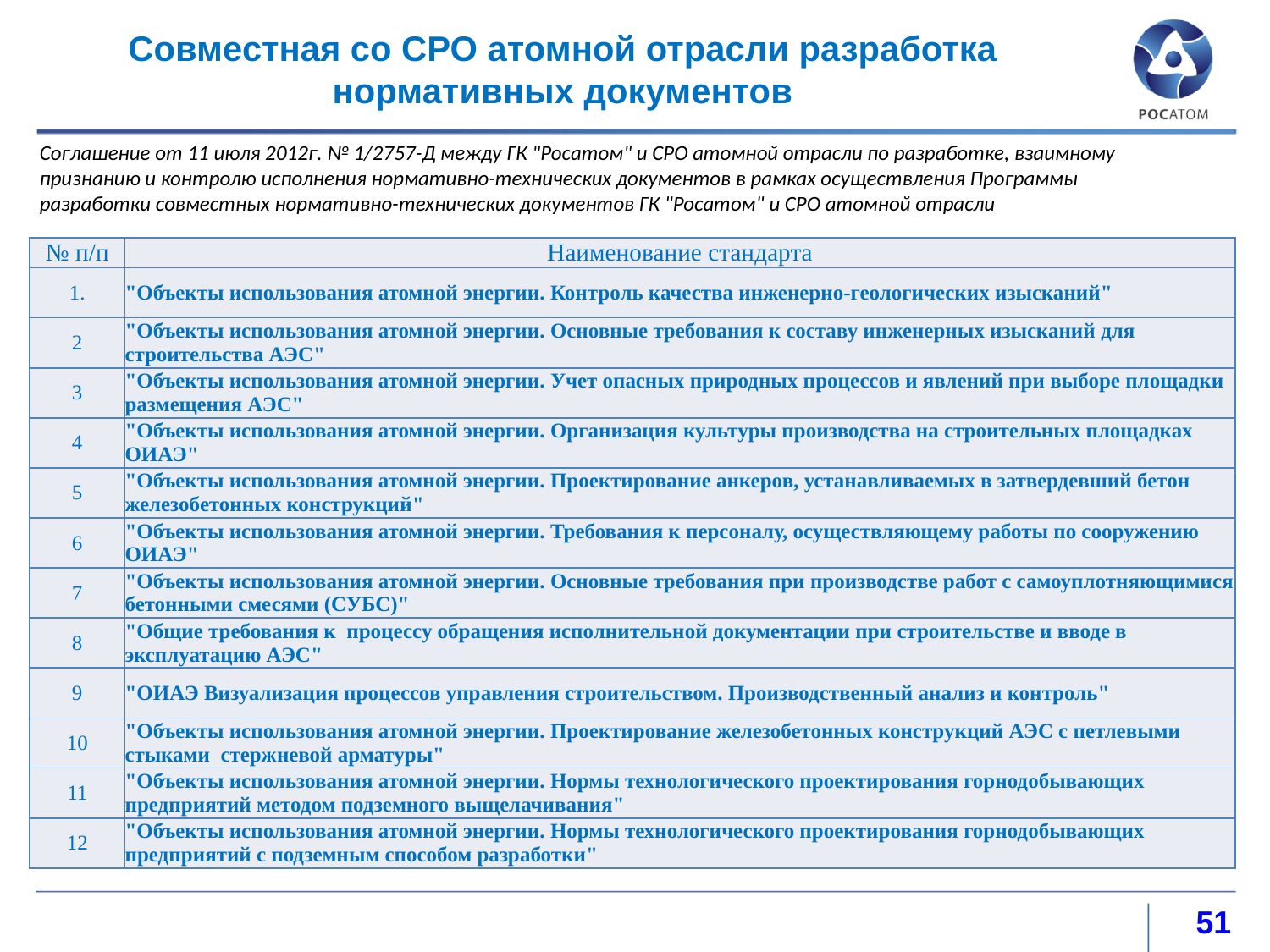

Совместная со СРО атомной отрасли разработка нормативных документов
Соглашение от 11 июля 2012г. № 1/2757-Д между ГК "Росатом" и СРО атомной отрасли по разработке, взаимному признанию и контролю исполнения нормативно-технических документов в рамках осуществления Программы разработки совместных нормативно-технических документов ГК "Росатом" и СРО атомной отрасли
| № п/п | Наименование стандарта |
| --- | --- |
| 1. | "Объекты использования атомной энергии. Контроль качества инженерно-геологических изысканий" |
| 2 | "Объекты использования атомной энергии. Основные требования к составу инженерных изысканий для строительства АЭС" |
| 3 | "Объекты использования атомной энергии. Учет опасных природных процессов и явлений при выборе площадки размещения АЭС" |
| 4 | "Объекты использования атомной энергии. Организация культуры производства на строительных площадках ОИАЭ" |
| 5 | "Объекты использования атомной энергии. Проектирование анкеров, устанавливаемых в затвердевший бетон железобетонных конструкций" |
| 6 | "Объекты использования атомной энергии. Требования к персоналу, осуществляющему работы по сооружению ОИАЭ" |
| 7 | "Объекты использования атомной энергии. Основные требования при производстве работ с самоуплотняющимися бетонными смесями (СУБС)" |
| 8 | "Общие требования к процессу обращения исполнительной документации при строительстве и вводе в эксплуатацию АЭС" |
| 9 | "ОИАЭ Визуализация процессов управления строительством. Производственный анализ и контроль" |
| 10 | "Объекты использования атомной энергии. Проектирование железобетонных конструкций АЭС с петлевыми стыками стержневой арматуры" |
| 11 | "Объекты использования атомной энергии. Нормы технологического проектирования горнодобывающих предприятий методом подземного выщелачивания" |
| 12 | "Объекты использования атомной энергии. Нормы технологического проектирования горнодобывающих предприятий с подземным способом разработки" |
51